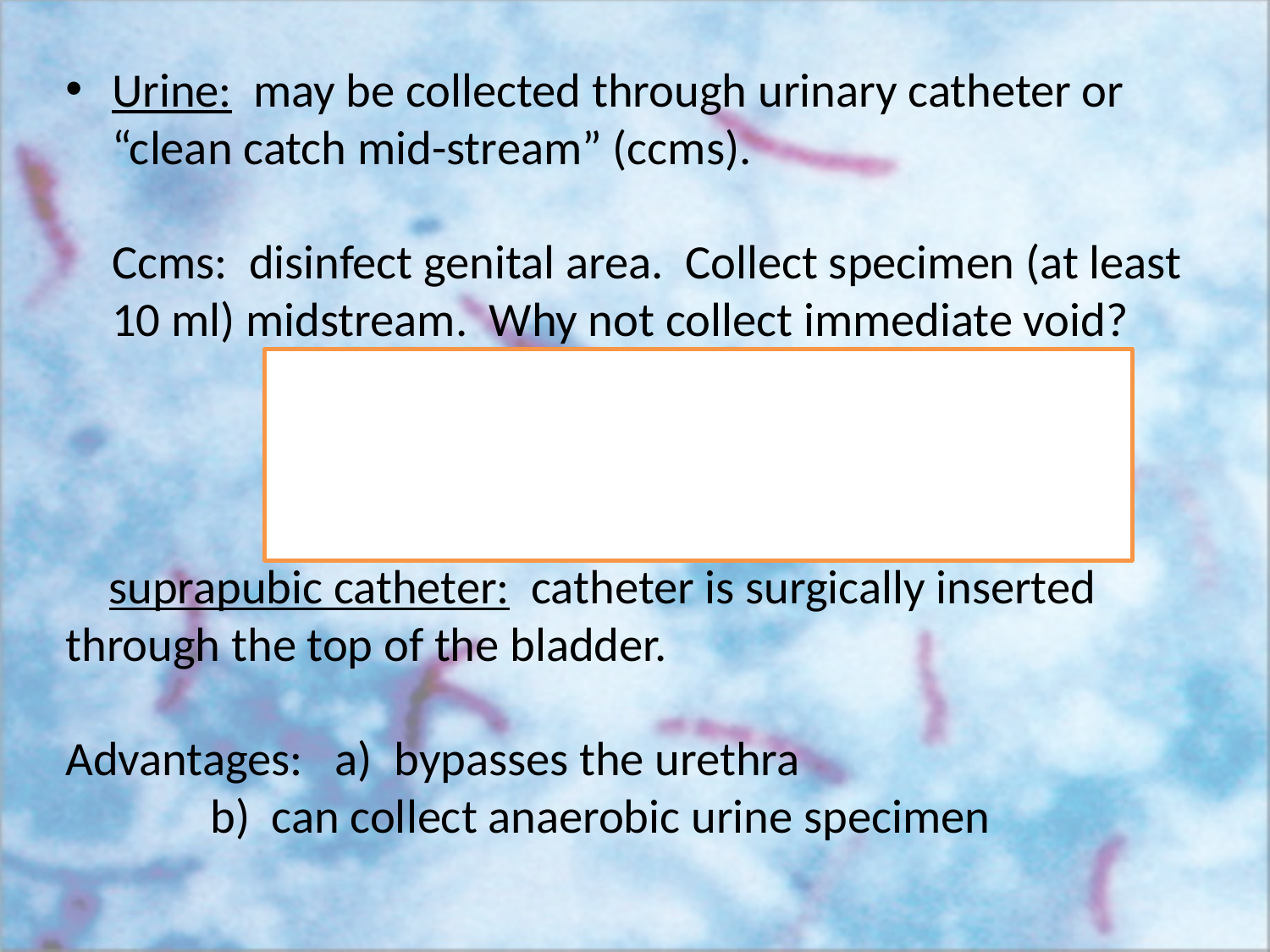

Urine:  may be collected through urinary catheter or “clean catch mid-stream” (ccms).
Ccms:  disinfect genital area.  Collect specimen (at least 10 ml) midstream.  Why not collect immediate void?

    suprapubic catheter:  catheter is surgically inserted through the top of the bladder.
Advantages:   a)  bypasses the urethra
		  b)  can collect anaerobic urine specimen